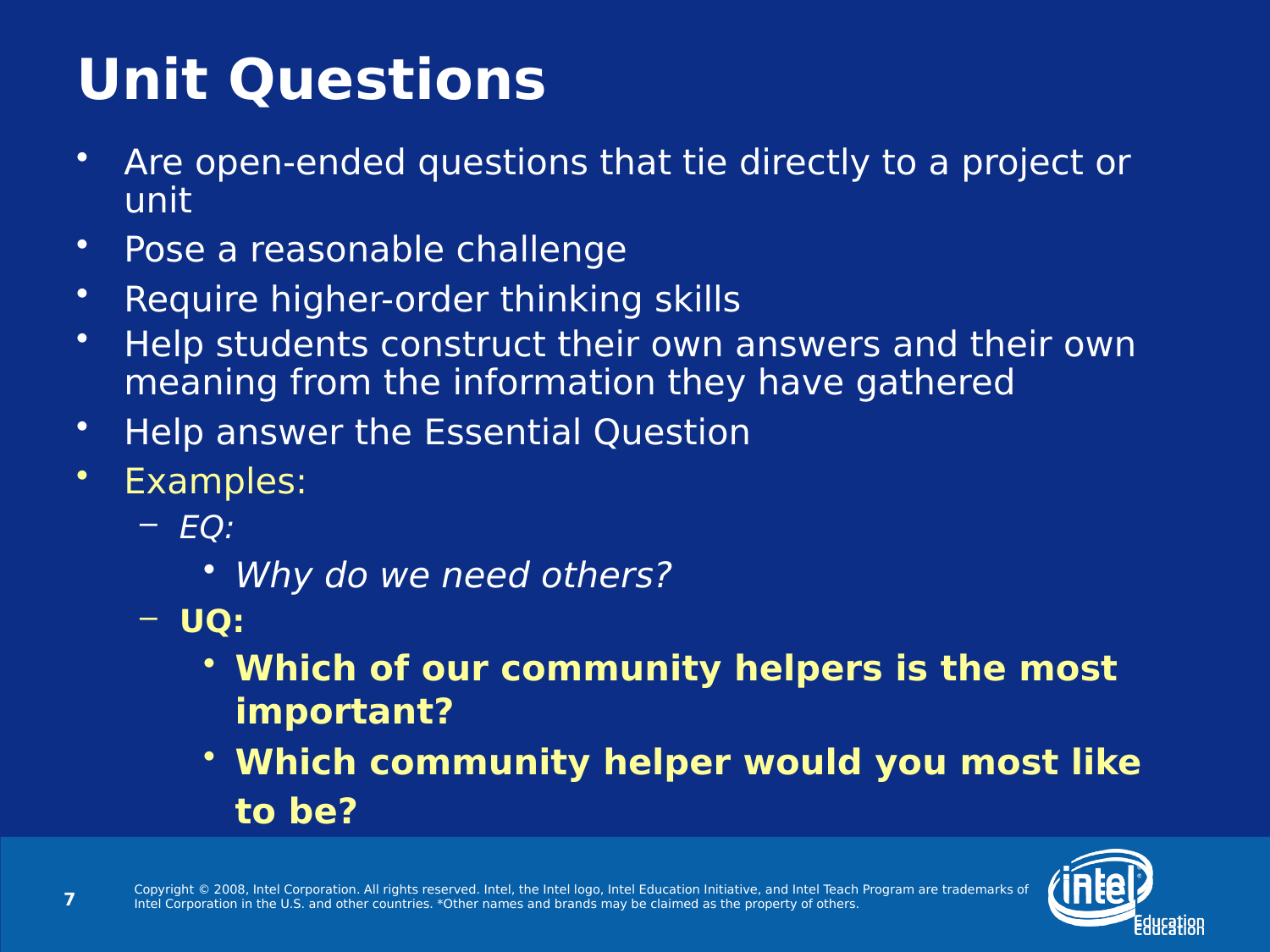

# Unit Questions
Are open-ended questions that tie directly to a project or unit
Pose a reasonable challenge
Require higher-order thinking skills
Help students construct their own answers and their own meaning from the information they have gathered
Help answer the Essential Question
Examples:
EQ:
Why do we need others?
UQ:
Which of our community helpers is the most important?
Which community helper would you most like to be?

7